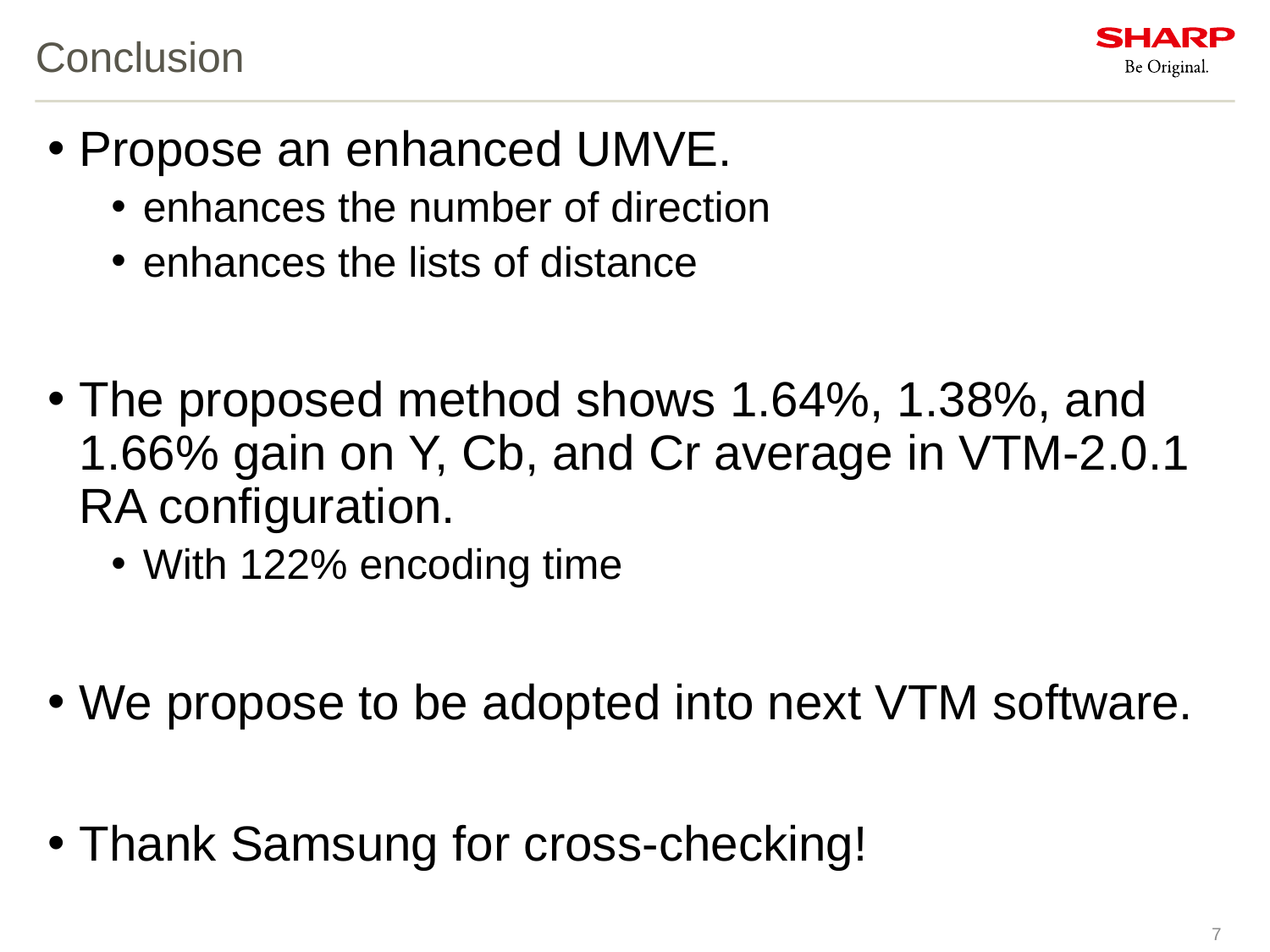

# Conclusion
Propose an enhanced UMVE.
enhances the number of direction
enhances the lists of distance

The proposed method shows 1.64%, 1.38%, and 1.66% gain on Y, Cb, and Cr average in VTM-2.0.1 RA configuration.
With 122% encoding time

We propose to be adopted into next VTM software.

Thank Samsung for cross-checking!
7